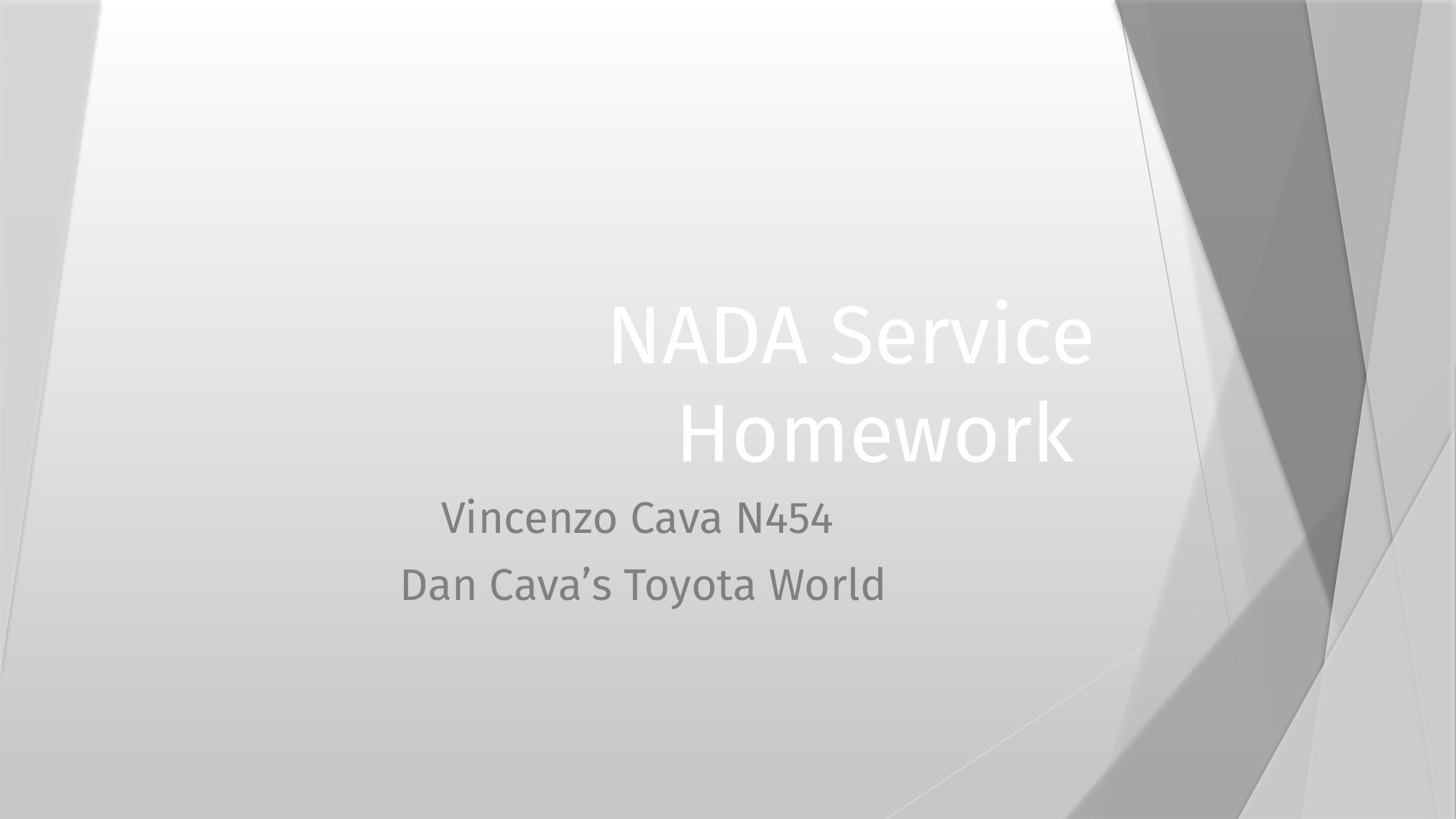

# NADA Service Homework
Vincenzo Cava N454
Dan Cava’s Toyota World